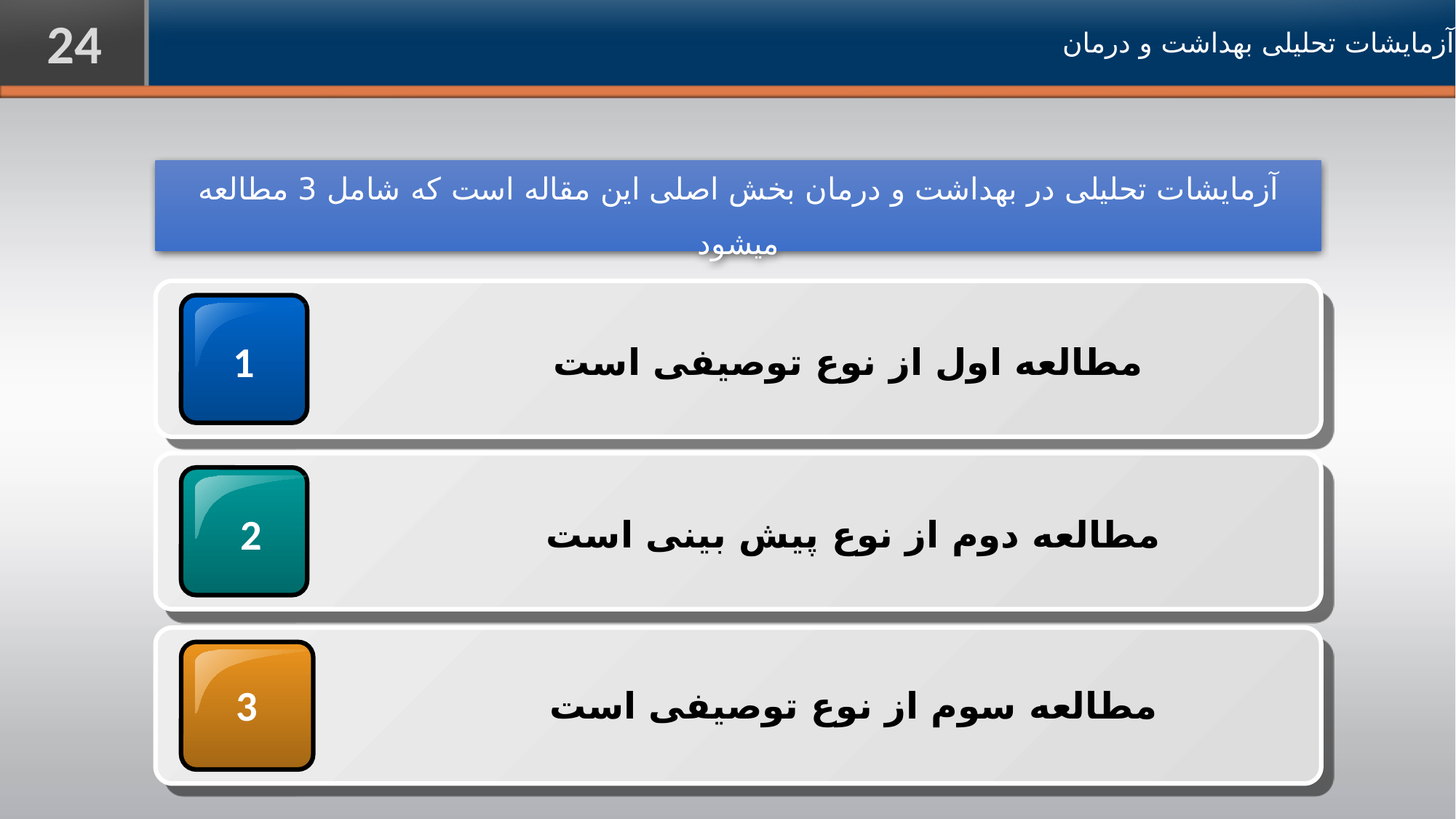

24
آزمایشات تحلیلی بهداشت و درمان
آزمایشات تحلیلی در بهداشت و درمان بخش اصلی این مقاله است که شامل 3 مطالعه میشود

1
مطالعه اول از نوع توصیفی است

2
مطالعه دوم از نوع پیش بینی است

3
مطالعه سوم از نوع توصیفی است